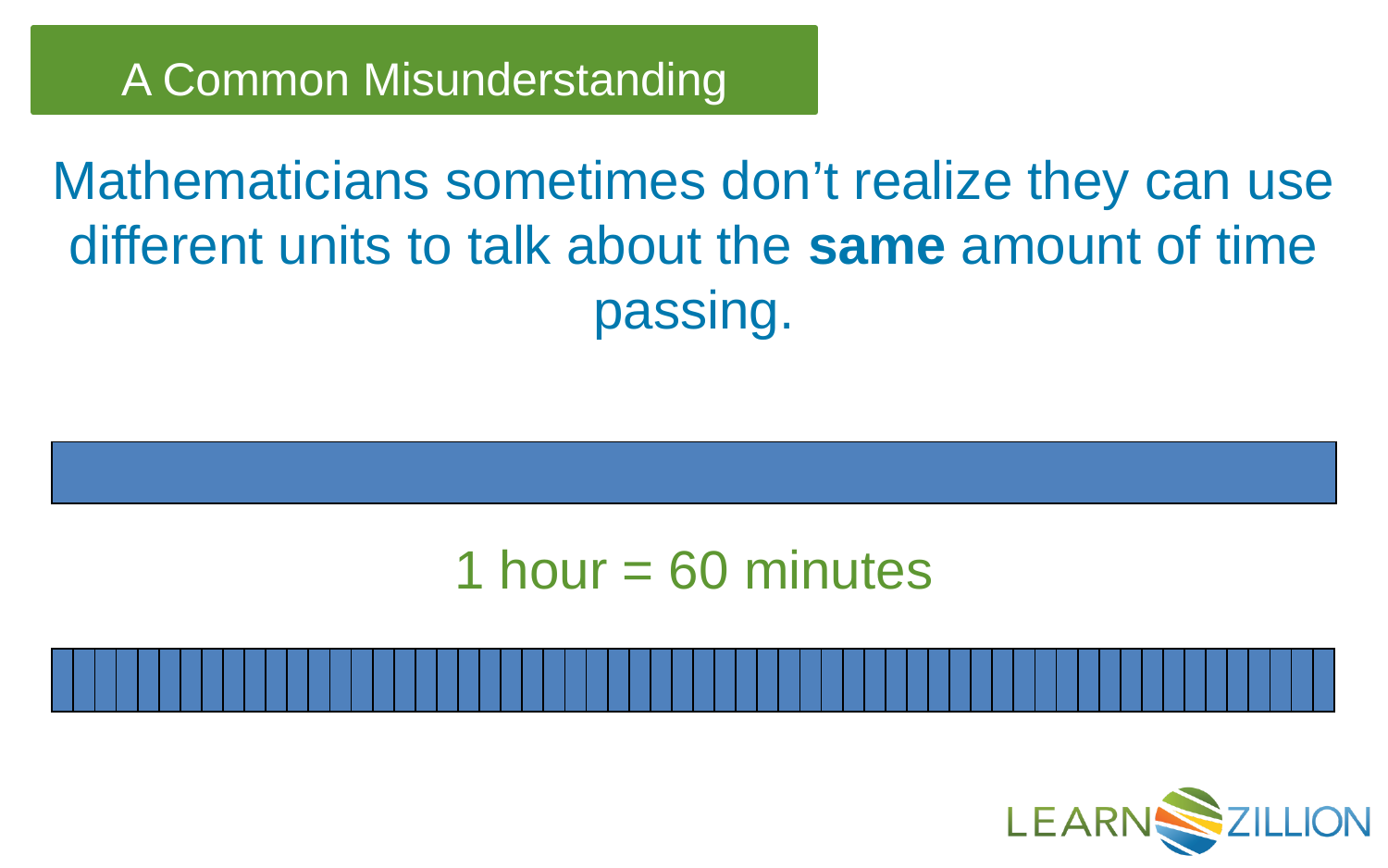

Mathematicians sometimes don’t realize they can use different units to talk about the same amount of time passing.
|  |
| --- |
1 hour = 60 minutes
|  |  |  |  |  |  |  |  |  |  |  |  |  |  |  |  |  |  |  |  |  |  |  |  |  |  |  |  |  |  |  |  |  |  |  |  |  |  |  |  |  |  |  |  |  |  |  |  |  |  |  |  |  |  |  |  |  |  |  |  |
| --- | --- | --- | --- | --- | --- | --- | --- | --- | --- | --- | --- | --- | --- | --- | --- | --- | --- | --- | --- | --- | --- | --- | --- | --- | --- | --- | --- | --- | --- | --- | --- | --- | --- | --- | --- | --- | --- | --- | --- | --- | --- | --- | --- | --- | --- | --- | --- | --- | --- | --- | --- | --- | --- | --- | --- | --- | --- | --- | --- |